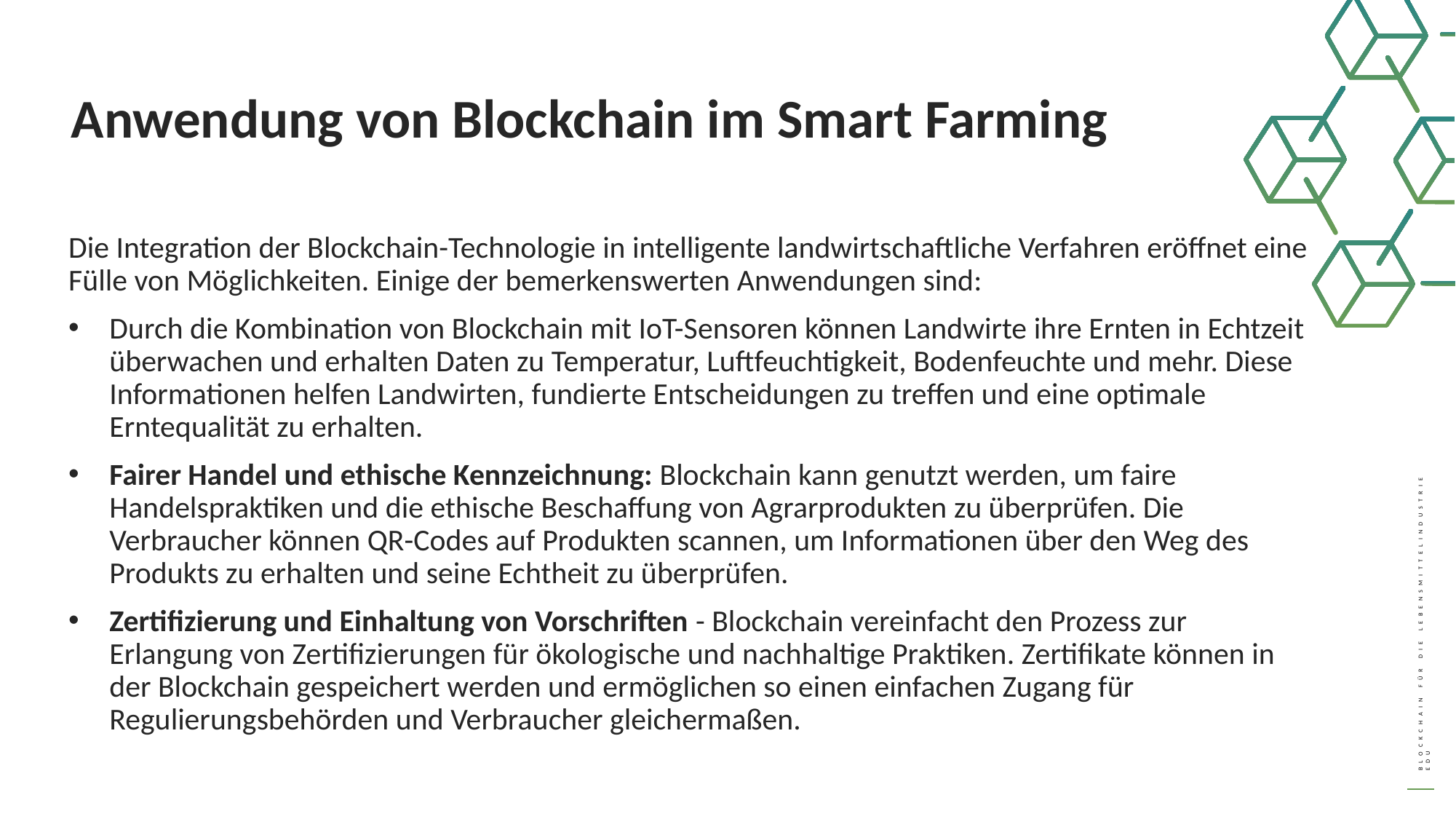

Anwendung von Blockchain im Smart Farming
Die Integration der Blockchain-Technologie in intelligente landwirtschaftliche Verfahren eröffnet eine Fülle von Möglichkeiten. Einige der bemerkenswerten Anwendungen sind:
Durch die Kombination von Blockchain mit IoT-Sensoren können Landwirte ihre Ernten in Echtzeit überwachen und erhalten Daten zu Temperatur, Luftfeuchtigkeit, Bodenfeuchte und mehr. Diese Informationen helfen Landwirten, fundierte Entscheidungen zu treffen und eine optimale Erntequalität zu erhalten.
Fairer Handel und ethische Kennzeichnung: Blockchain kann genutzt werden, um faire Handelspraktiken und die ethische Beschaffung von Agrarprodukten zu überprüfen. Die Verbraucher können QR-Codes auf Produkten scannen, um Informationen über den Weg des Produkts zu erhalten und seine Echtheit zu überprüfen.
Zertifizierung und Einhaltung von Vorschriften - Blockchain vereinfacht den Prozess zur Erlangung von Zertifizierungen für ökologische und nachhaltige Praktiken. Zertifikate können in der Blockchain gespeichert werden und ermöglichen so einen einfachen Zugang für Regulierungsbehörden und Verbraucher gleichermaßen.